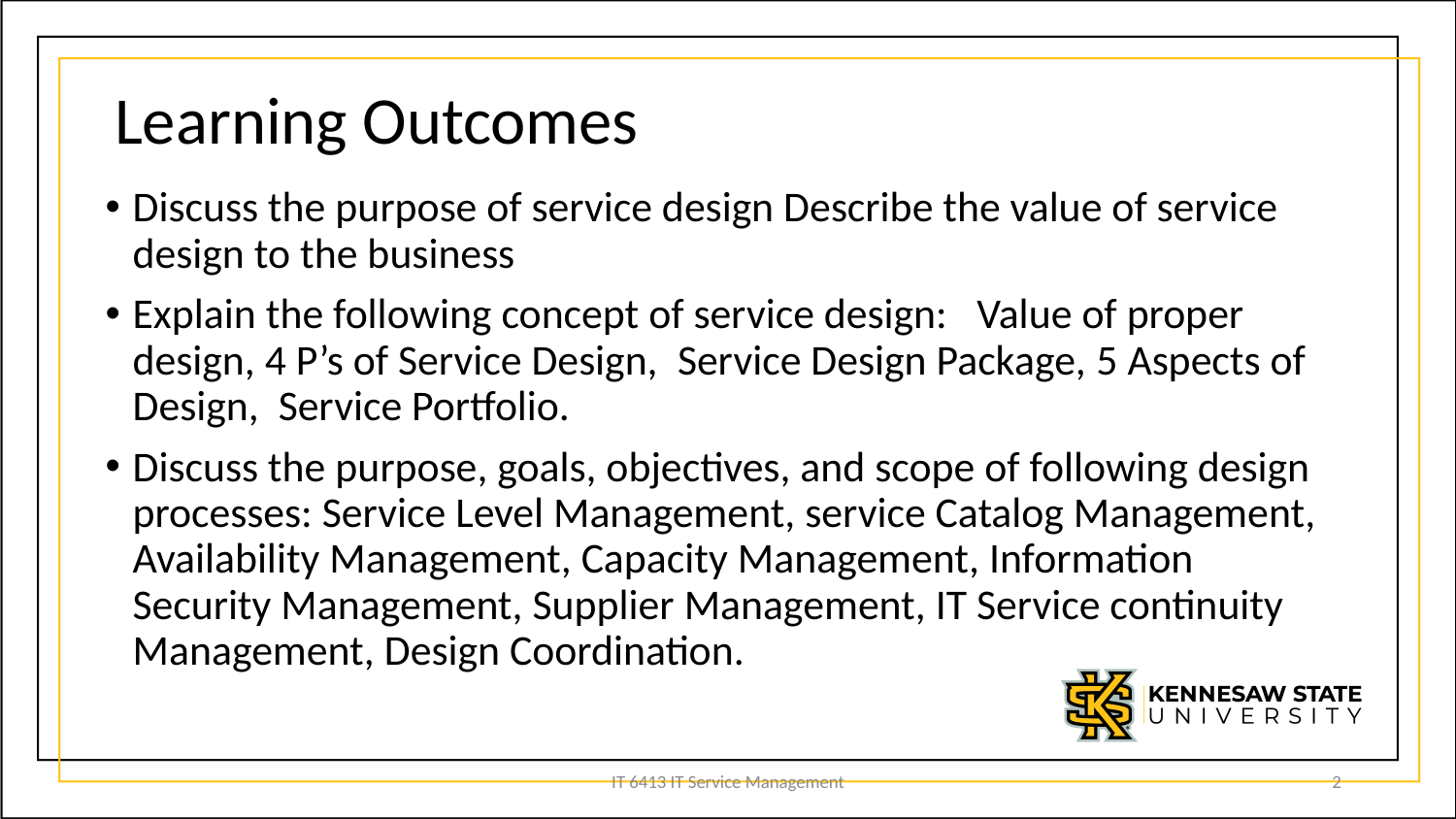

# Learning Outcomes
Discuss the purpose of service design Describe the value of service design to the business
Explain the following concept of service design:   Value of proper design, 4 P’s of Service Design,  Service Design Package, 5 Aspects of Design,  Service Portfolio.
Discuss the purpose, goals, objectives, and scope of following design processes: Service Level Management, service Catalog Management, Availability Management, Capacity Management, Information Security Management, Supplier Management, IT Service continuity Management, Design Coordination.
IT 6413 IT Service Management
2